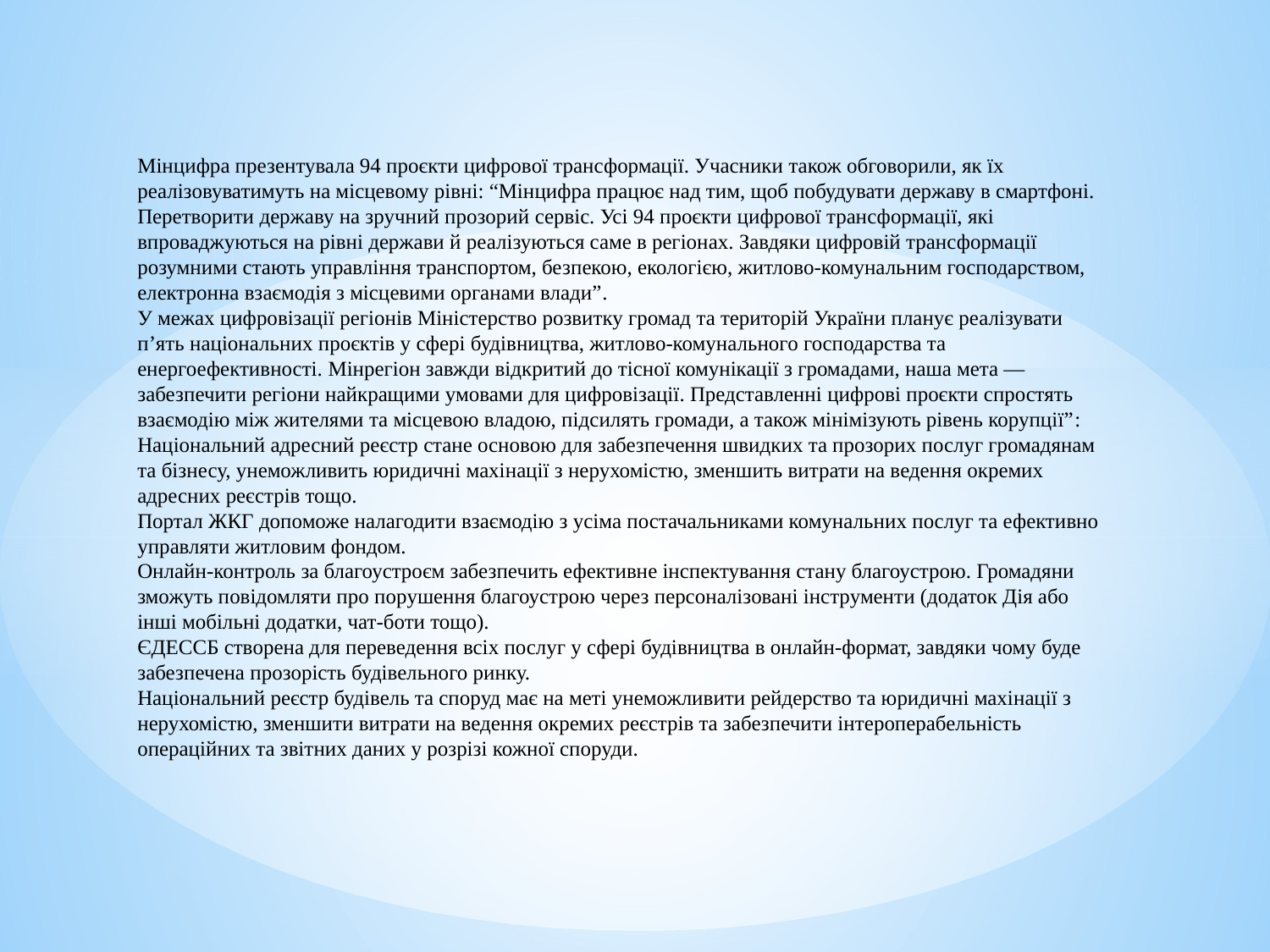

Мінцифра презентувала 94 проєкти цифрової трансформації. Учасники також обговорили, як їх реалізовуватимуть на місцевому рівні: “Мінцифра працює над тим, щоб побудувати державу в смартфоні. Перетворити державу на зручний прозорий сервіс. Усі 94 проєкти цифрової трансформації, які впроваджуються на рівні держави й реалізуються саме в регіонах. Завдяки цифровій трансформації розумними стають управління транспортом, безпекою, екологією, житлово-комунальним господарством, електронна взаємодія з місцевими органами влади”.
У межах цифровізації регіонів Міністерство розвитку громад та територій України планує реалізувати п’ять національних проєктів у сфері будівництва, житлово-комунального господарства та енергоефективності. Мінрегіон завжди відкритий до тісної комунікації з громадами, наша мета — забезпечити регіони найкращими умовами для цифровізації. Представленні цифрові проєкти спростять взаємодію між жителями та місцевою владою, підсилять громади, а також мінімізують рівень корупції”:
Національний адресний реєстр стане основою для забезпечення швидких та прозорих послуг громадянам та бізнесу, унеможливить юридичні махінації з нерухомістю, зменшить витрати на ведення окремих адресних реєстрів тощо.
Портал ЖКГ допоможе налагодити взаємодію з усіма постачальниками комунальних послуг та ефективно управляти житловим фондом.
Онлайн-контроль за благоустроєм забезпечить ефективне інспектування стану благоустрою. Громадяни зможуть повідомляти про порушення благоустрою через персоналізовані інструменти (додаток Дія або інші мобільні додатки, чат-боти тощо).
ЄДЕССБ створена для переведення всіх послуг у сфері будівництва в онлайн-формат, завдяки чому буде забезпечена прозорість будівельного ринку.
Національний реєстр будівель та споруд має на меті унеможливити рейдерство та юридичні махінації з нерухомістю, зменшити витрати на ведення окремих реєстрів та забезпечити інтероперабельність операційних та звітних даних у розрізі кожної споруди.